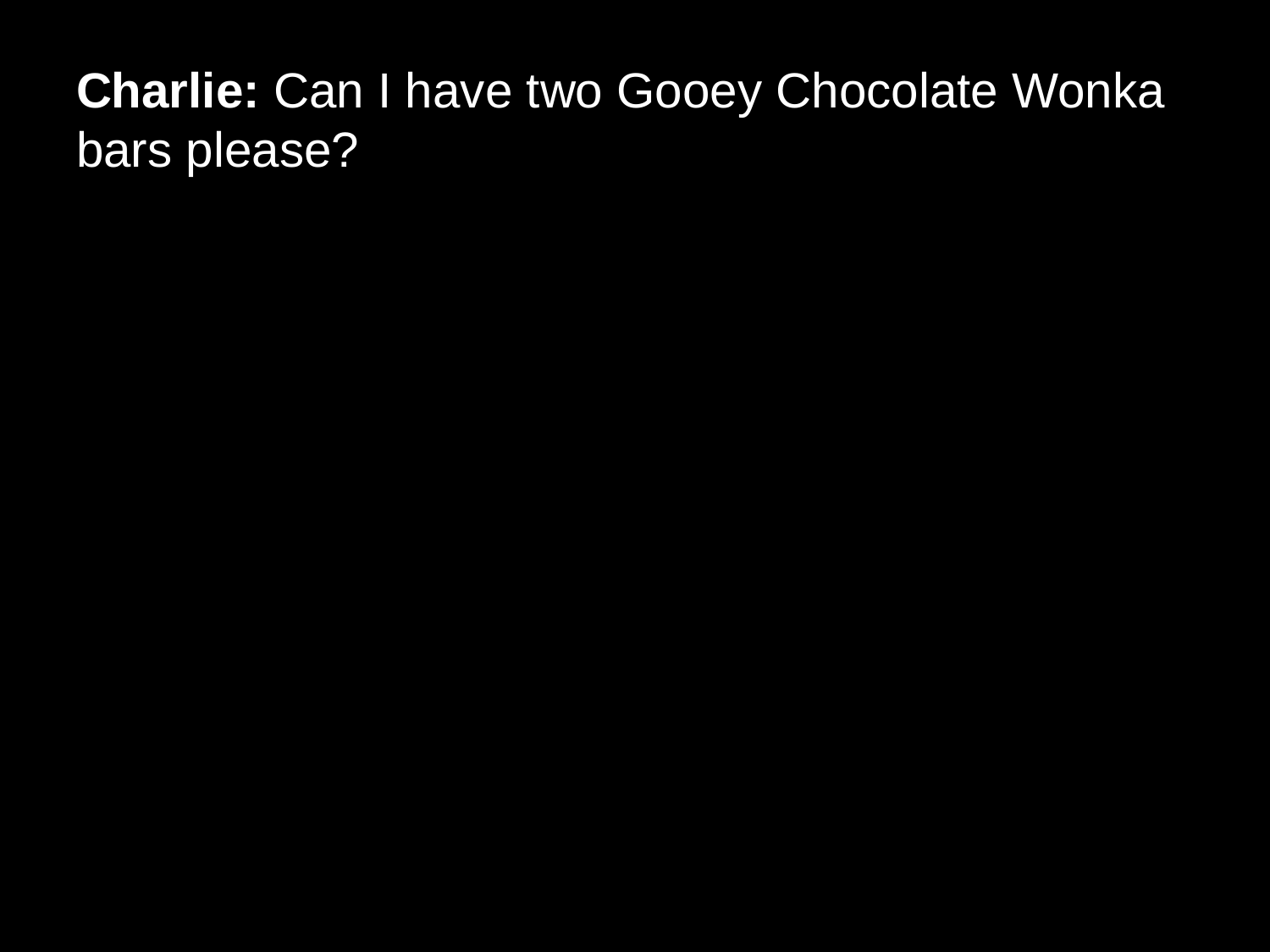

# Charlie: Can I have two Gooey Chocolate Wonka bars please?